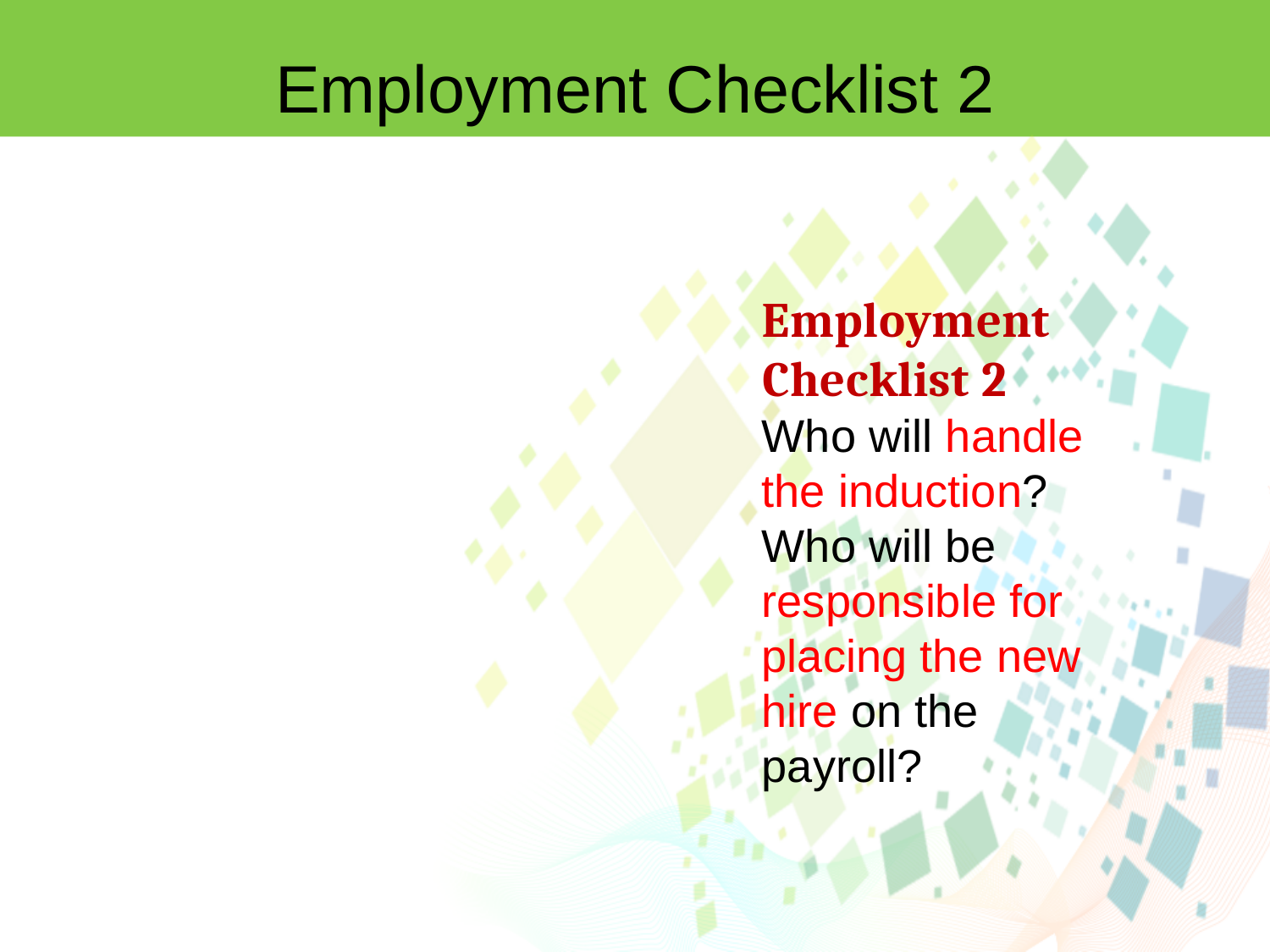

Employment Checklist 2

Employment Checklist 2
Who will handle the induction? Who will be responsible for placing the new hire on the payroll?